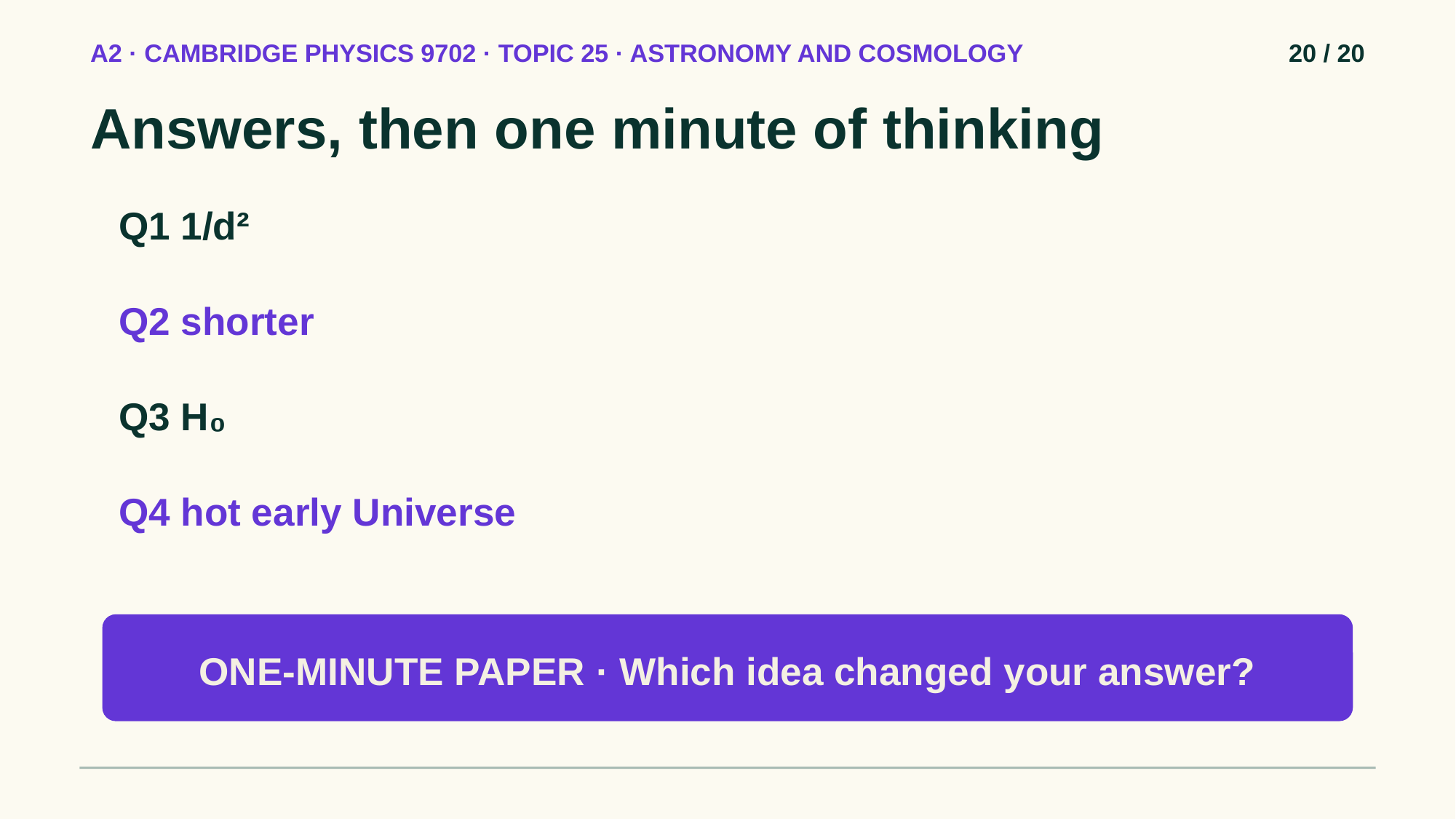

A2 · CAMBRIDGE PHYSICS 9702 · TOPIC 25 · ASTRONOMY AND COSMOLOGY
20 / 20
Answers, then one minute of thinking
Q1 1/d²
Q2 shorter
Q3 H₀
Q4 hot early Universe

ONE-MINUTE PAPER · Which idea changed your answer?